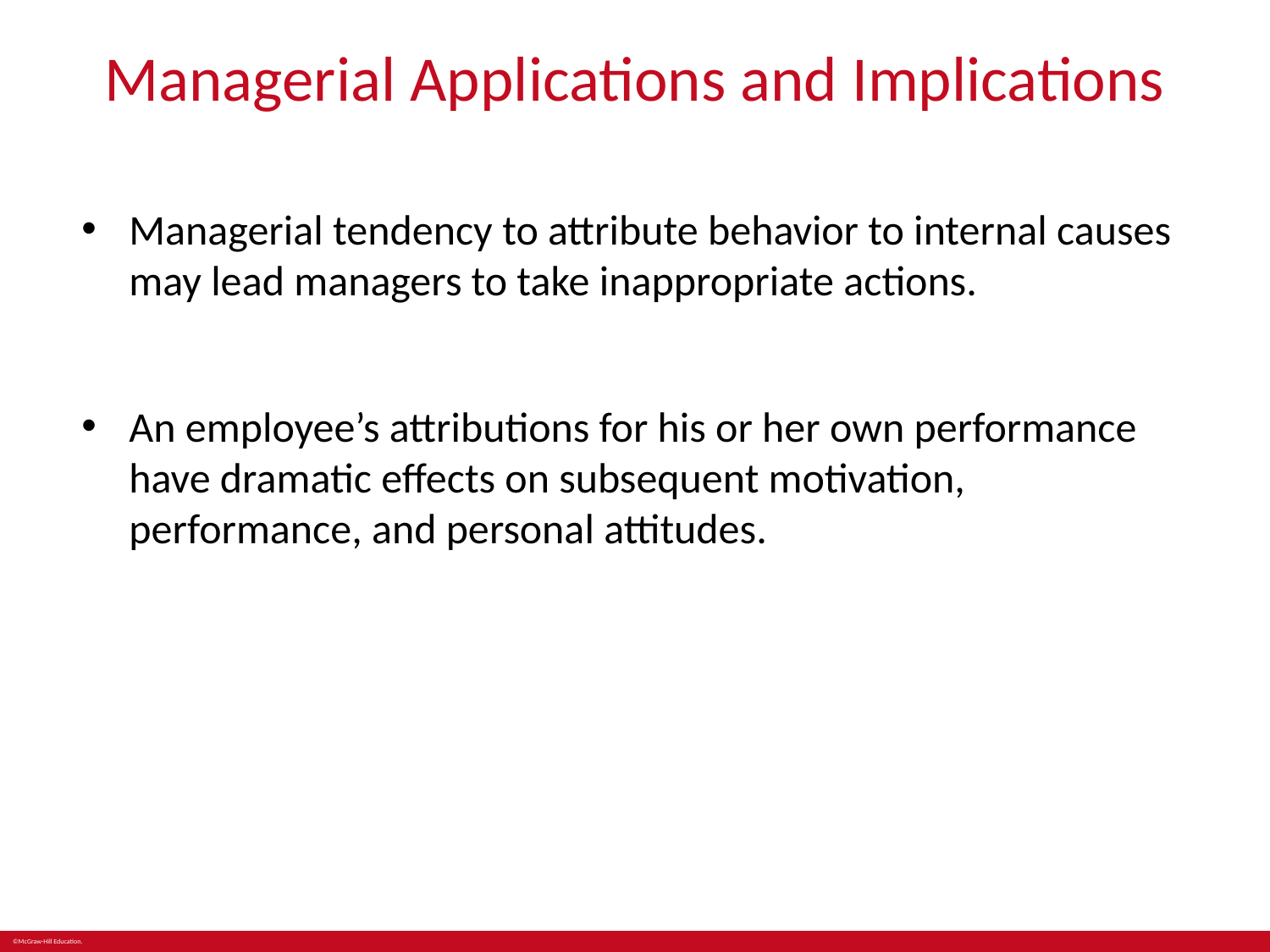

# Managerial Applications and Implications
Managerial tendency to attribute behavior to internal causes may lead managers to take inappropriate actions.

An employee’s attributions for his or her own performance have dramatic effects on subsequent motivation, performance, and personal attitudes.